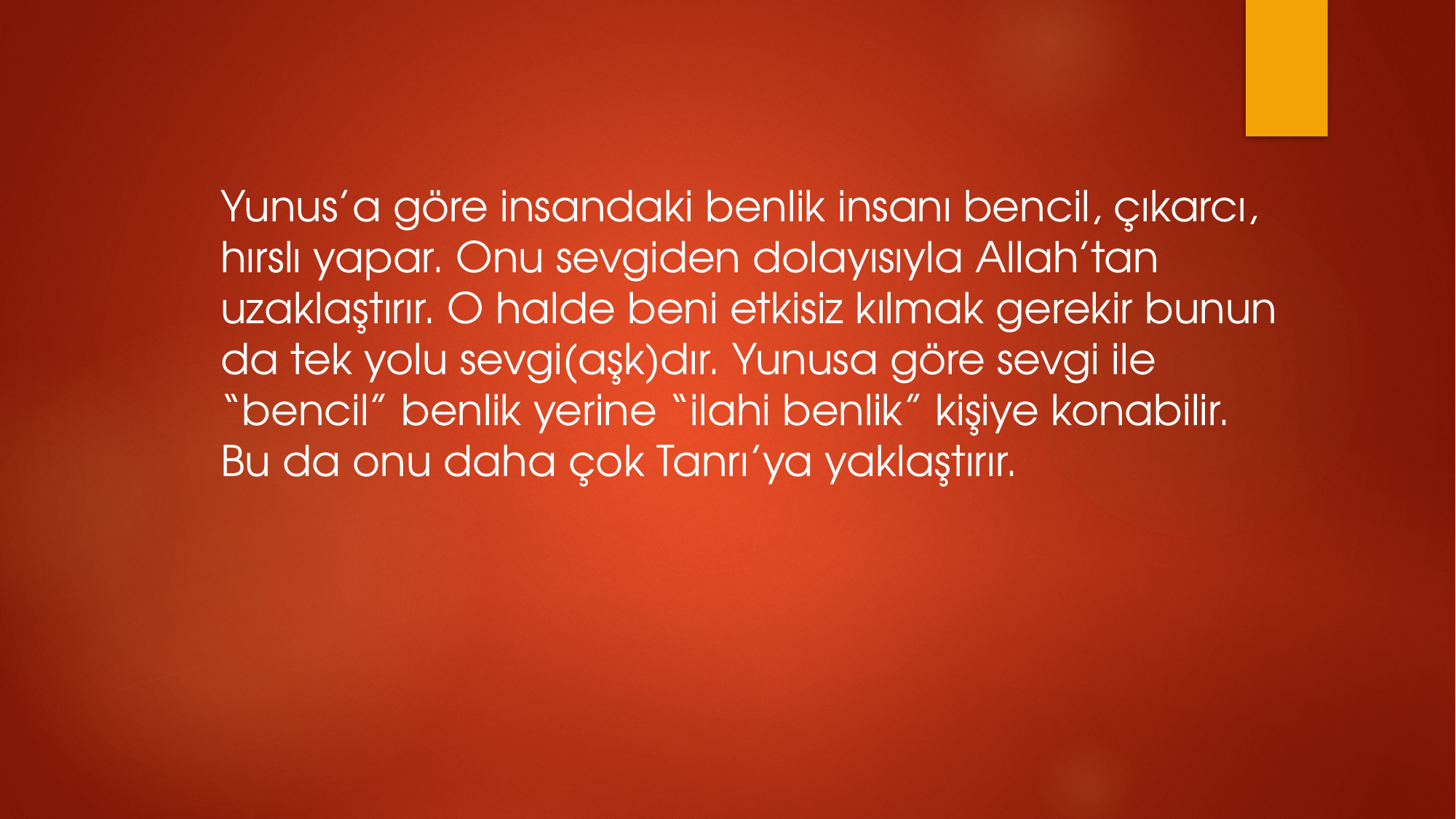

Yunus’a göre insandaki benlik insanı bencil, çıkarcı, hırslı yapar. Onu sevgiden dolayısıyla Allah’tan uzaklaştırır. O halde beni etkisiz kılmak gerekir bunun da tek yolu sevgi(aşk)dır. Yunusa göre sevgi ile “bencil” benlik yerine “ilahi benlik” kişiye konabilir. Bu da onu daha çok Tanrı’ya yaklaştırır.